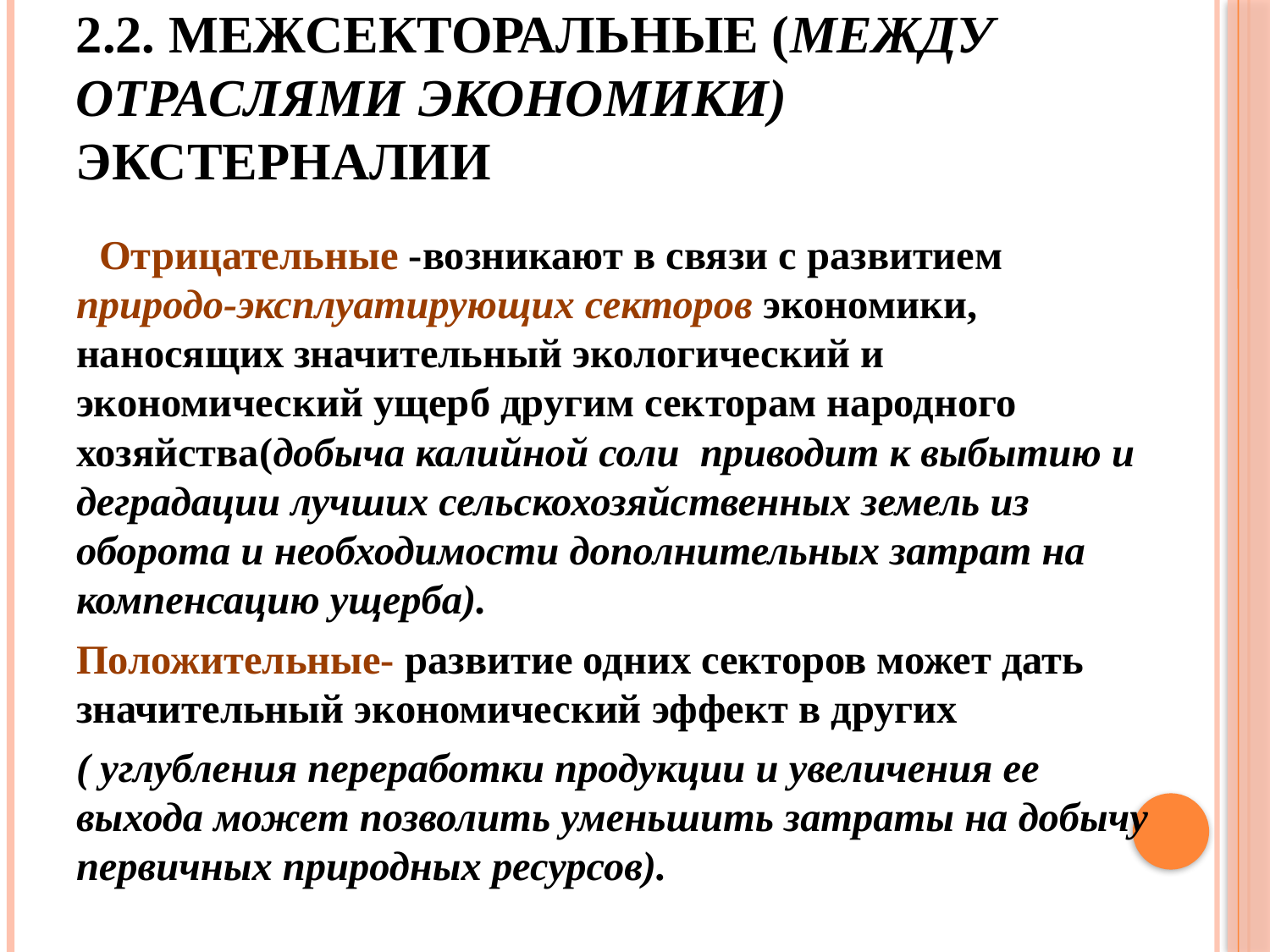

# 2.2. Межсекторальные (между отраслями экономики) экстерналии
  Отрицательные -возникают в связи с развитием природо-эксплуатирующих секторов экономики, наносящих значительный экологический и экономический ущерб другим секторам народного хозяйства(добыча калийной соли  приводит к выбытию и деградации лучших сельскохозяйственных земель из оборота и необходимости дополнительных затрат на компенсацию ущерба).
Положительные- развитие одних секторов может дать значительный экономический эффект в других
( углубления переработки продукции и увеличения ее выхода может позволить уменьшить затраты на добычу первичных природных ресурсов).